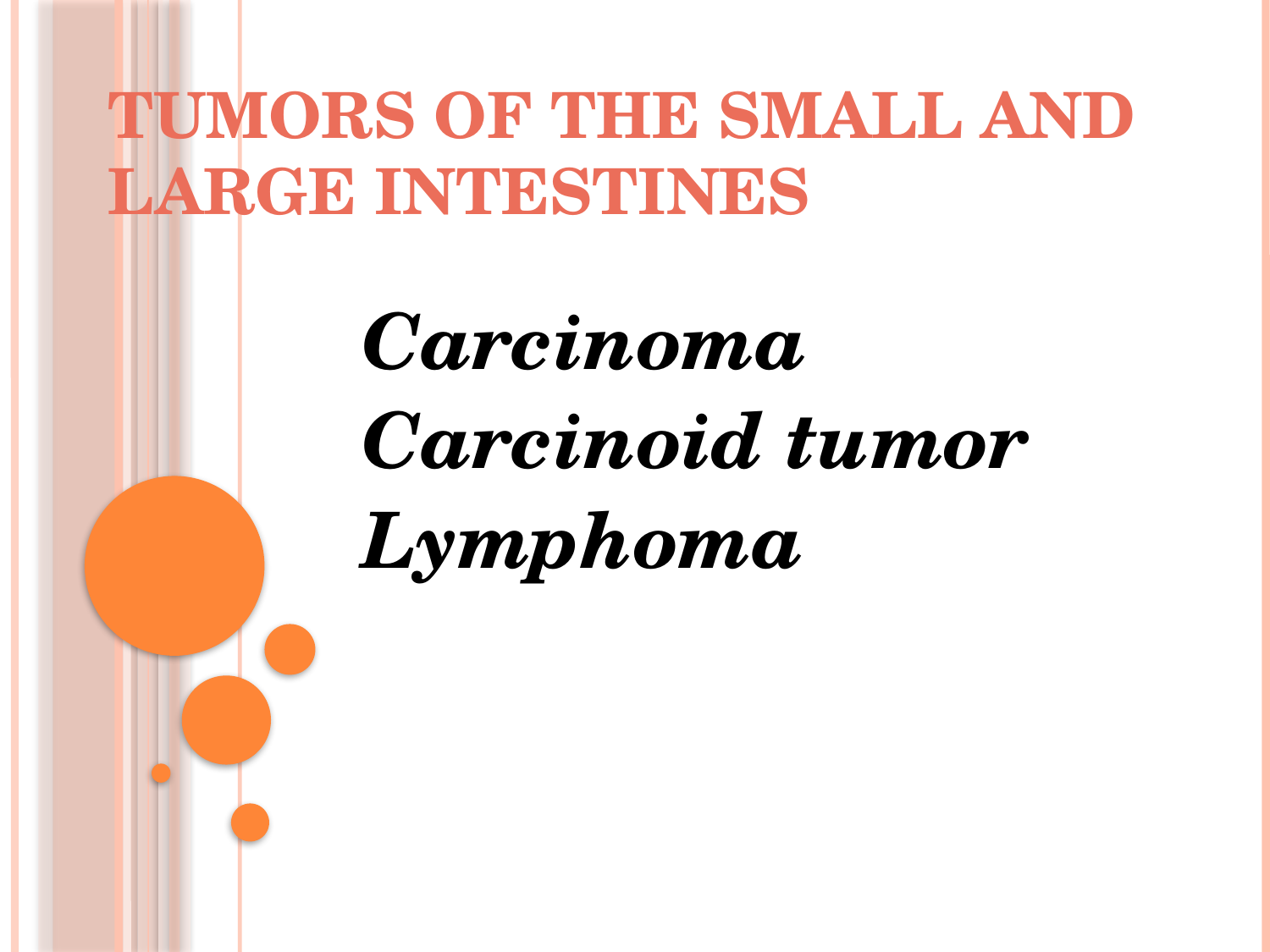

# Tumors of the small and large intestines
Carcinoma
Carcinoid tumor
Lymphoma